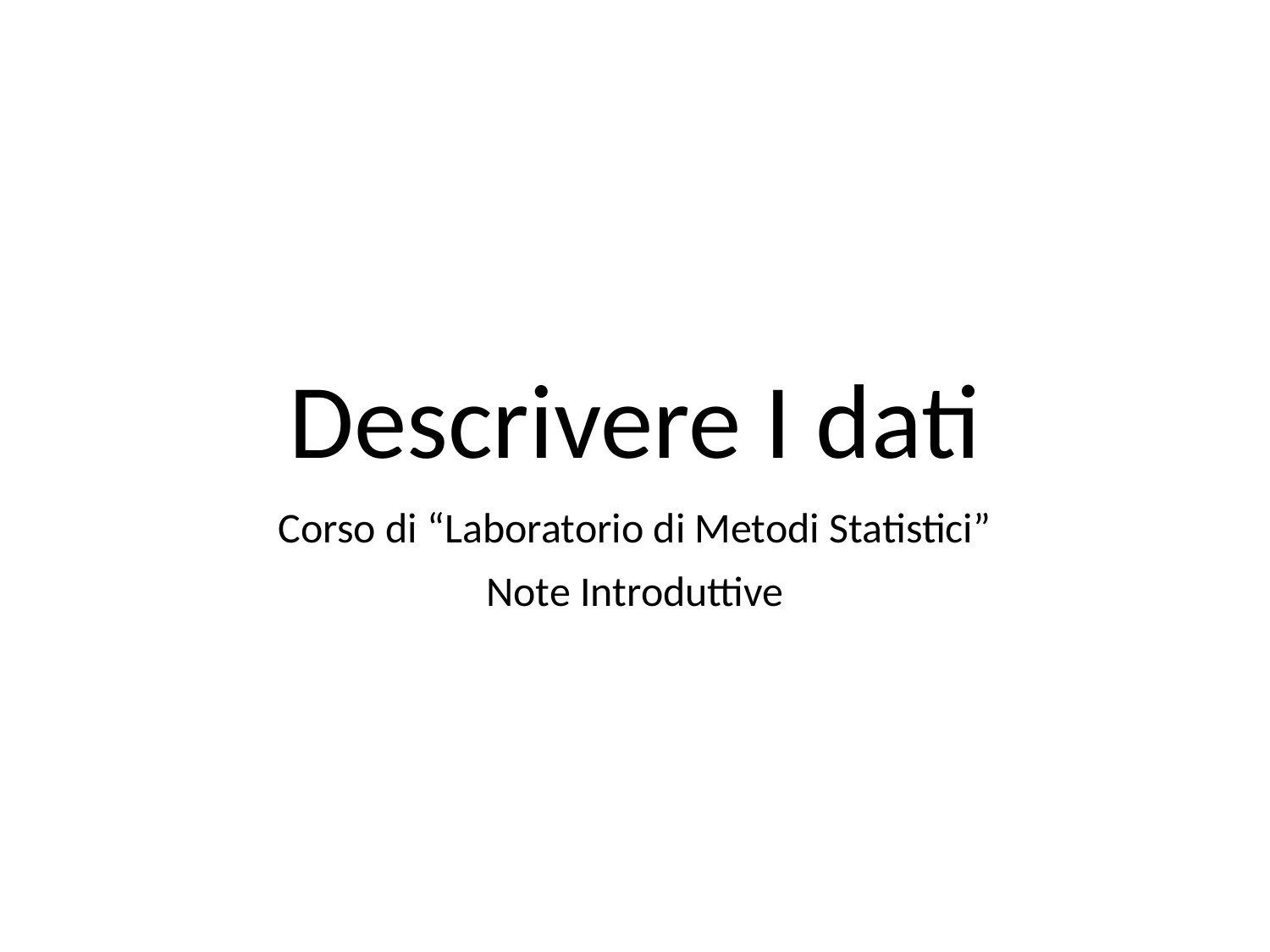

# Descrivere I dati
Corso di “Laboratorio di Metodi Statistici”
Note Introduttive